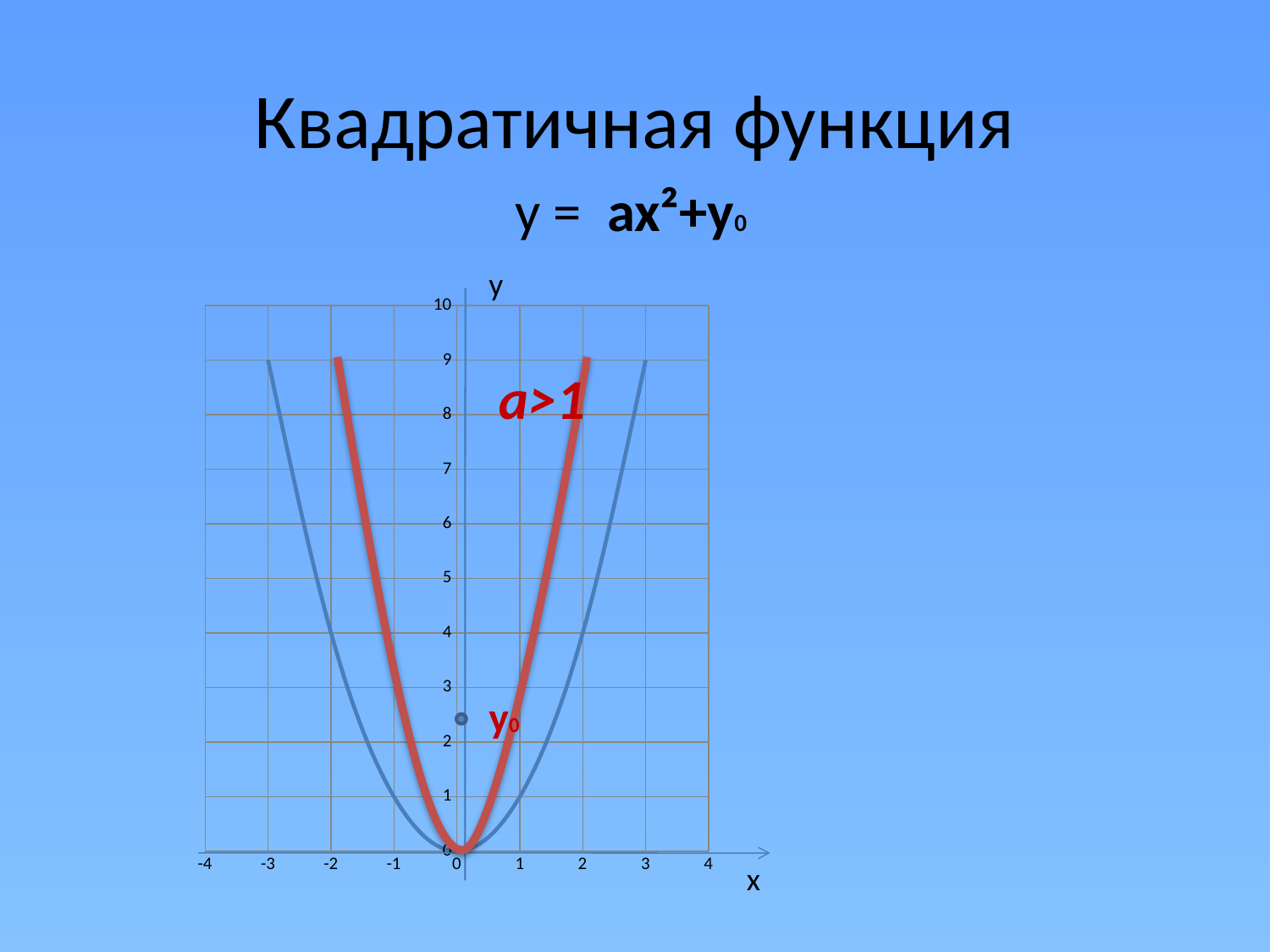

# Квадратичная функция
y =  ax²+y0
y

### Chart

| Category | у |
|---|---|
x

a>1
y0